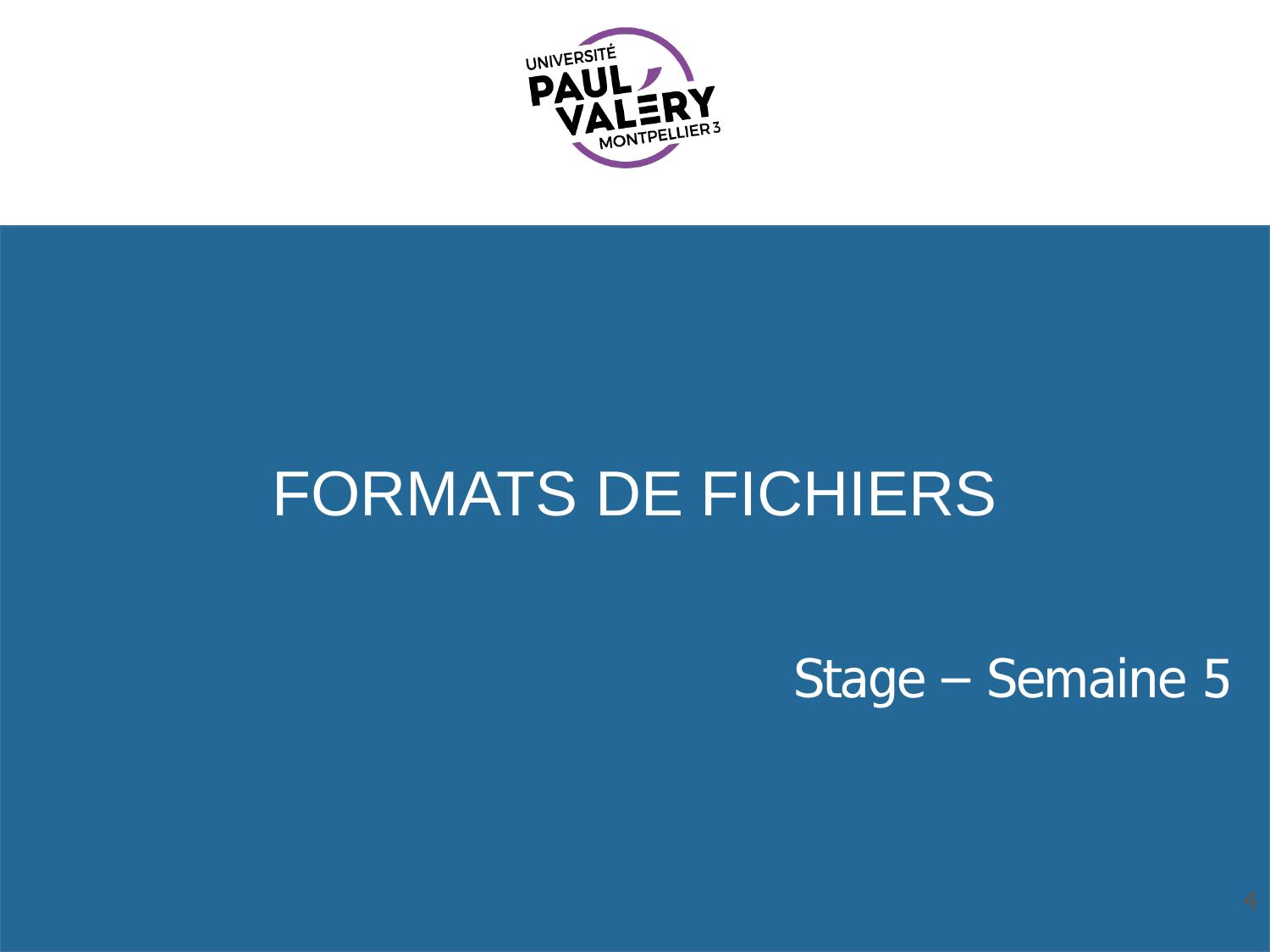

# Formats de fichiers
Stage – Semaine 5
4